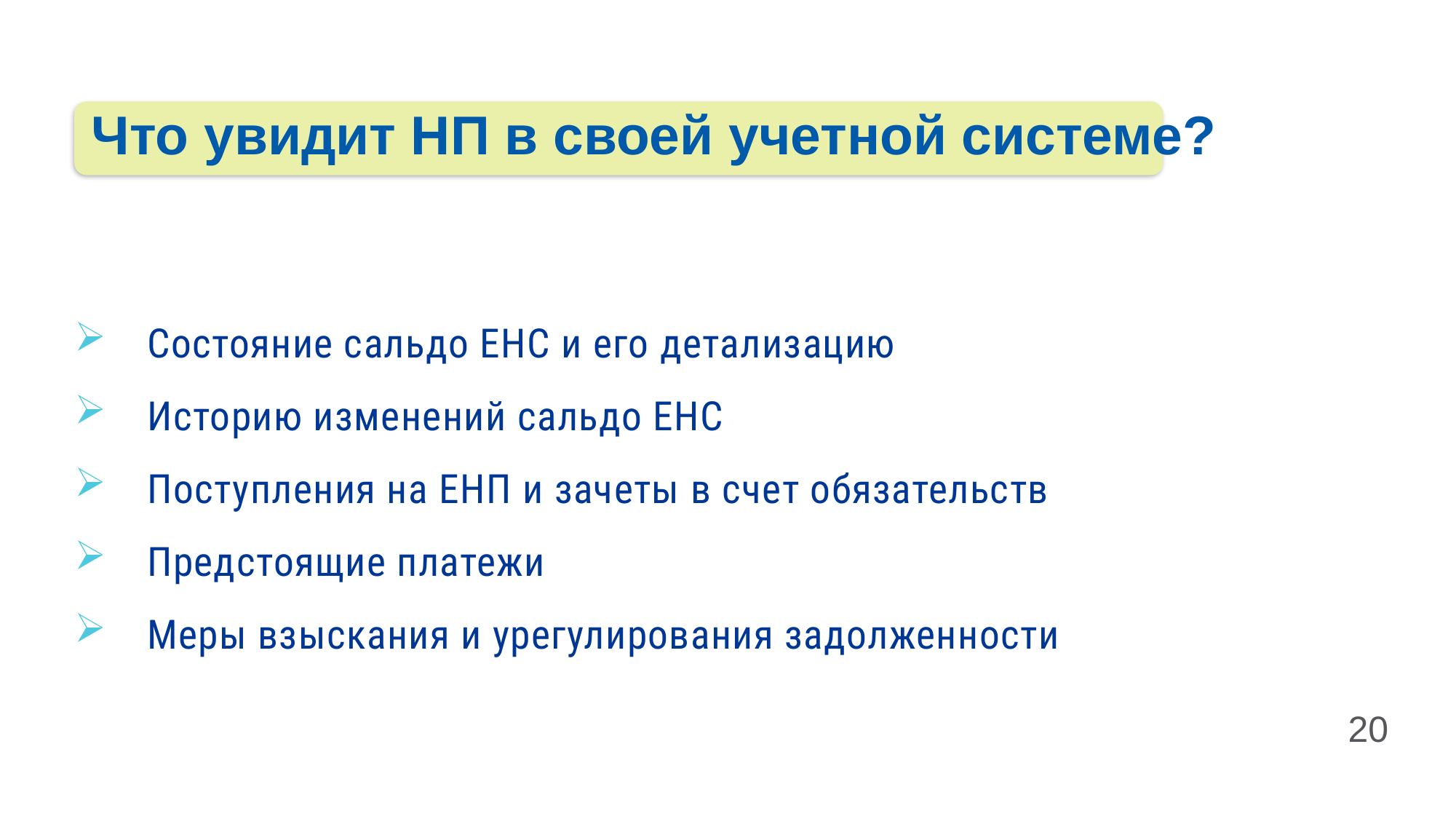

Что увидит НП в своей учетной системе?

Состояние сальдо ЕНС и его детализацию
Историю изменений сальдо ЕНС
Поступления на ЕНП и зачеты в счет обязательств
Предстоящие платежи
Меры взыскания и урегулирования задолженности
20